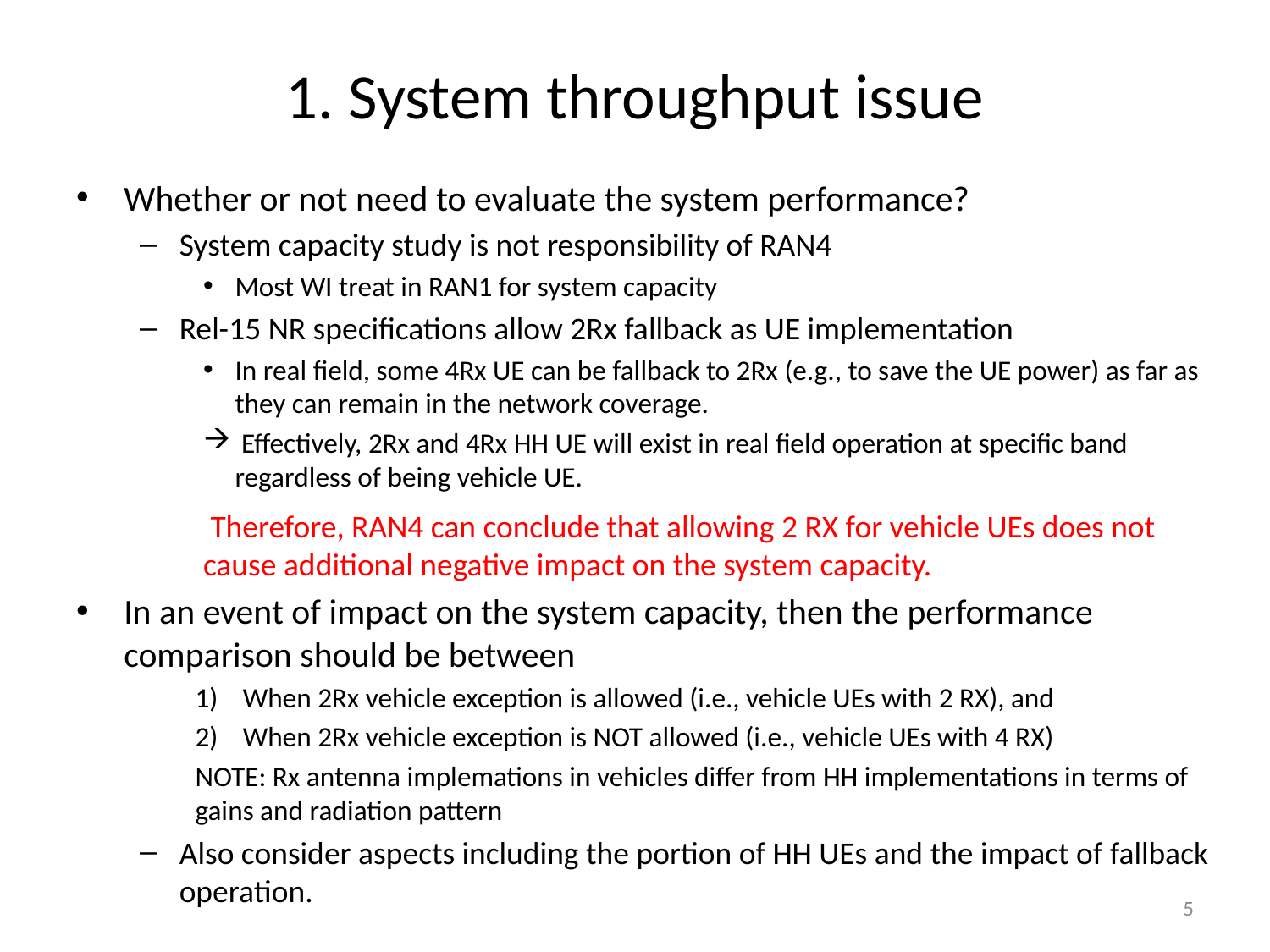

# 1. System throughput issue
Whether or not need to evaluate the system performance?
System capacity study is not responsibility of RAN4
Most WI treat in RAN1 for system capacity
Rel-15 NR specifications allow 2Rx fallback as UE implementation
In real field, some 4Rx UE can be fallback to 2Rx (e.g., to save the UE power) as far as they can remain in the network coverage.
 Effectively, 2Rx and 4Rx HH UE will exist in real field operation at specific band regardless of being vehicle UE.
 Therefore, RAN4 can conclude that allowing 2 RX for vehicle UEs does not cause additional negative impact on the system capacity.
In an event of impact on the system capacity, then the performance comparison should be between
When 2Rx vehicle exception is allowed (i.e., vehicle UEs with 2 RX), and
When 2Rx vehicle exception is NOT allowed (i.e., vehicle UEs with 4 RX)
NOTE: Rx antenna implemations in vehicles differ from HH implementations in terms of gains and radiation pattern
Also consider aspects including the portion of HH UEs and the impact of fallback operation.
5